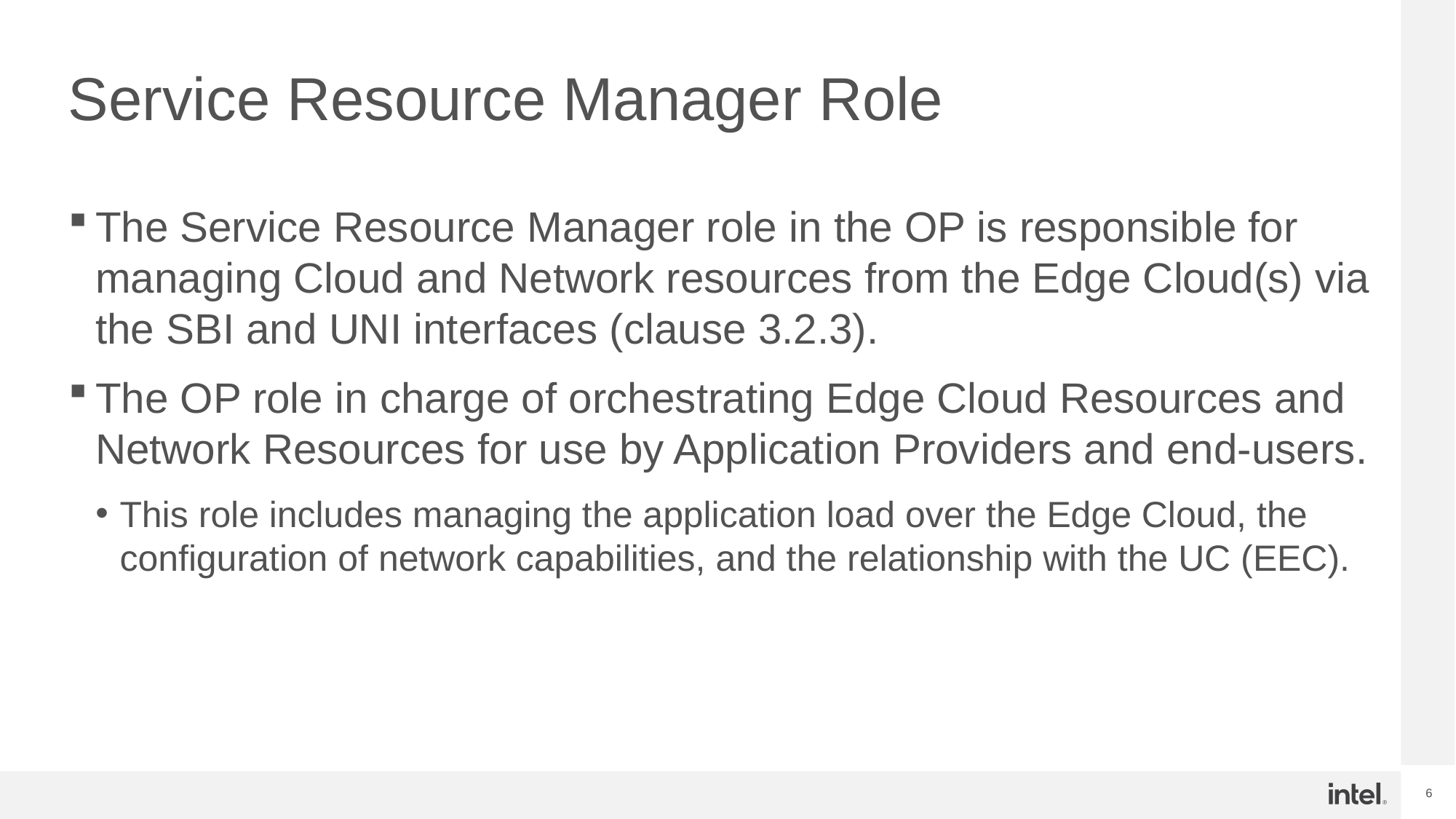

# Service Resource Manager Role
The Service Resource Manager role in the OP is responsible for managing Cloud and Network resources from the Edge Cloud(s) via the SBI and UNI interfaces (clause 3.2.3).
The OP role in charge of orchestrating Edge Cloud Resources and Network Resources for use by Application Providers and end-users.
This role includes managing the application load over the Edge Cloud, the configuration of network capabilities, and the relationship with the UC (EEC).